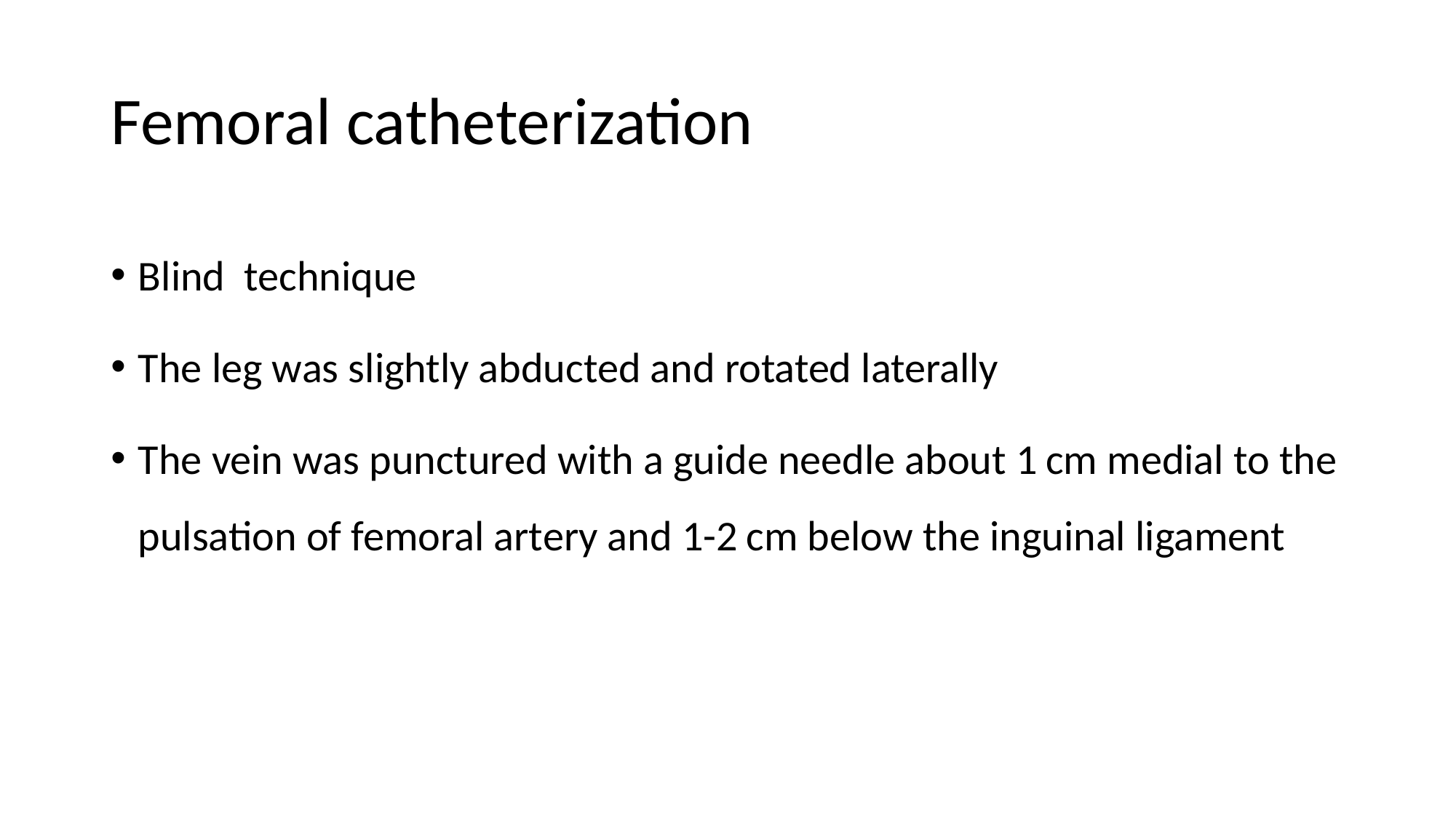

# Femoral catheterization
Blind  technique
The leg was slightly abducted and rotated laterally
The vein was punctured with a guide needle about 1 cm medial to the pulsation of femoral artery and 1-2 cm below the inguinal ligament